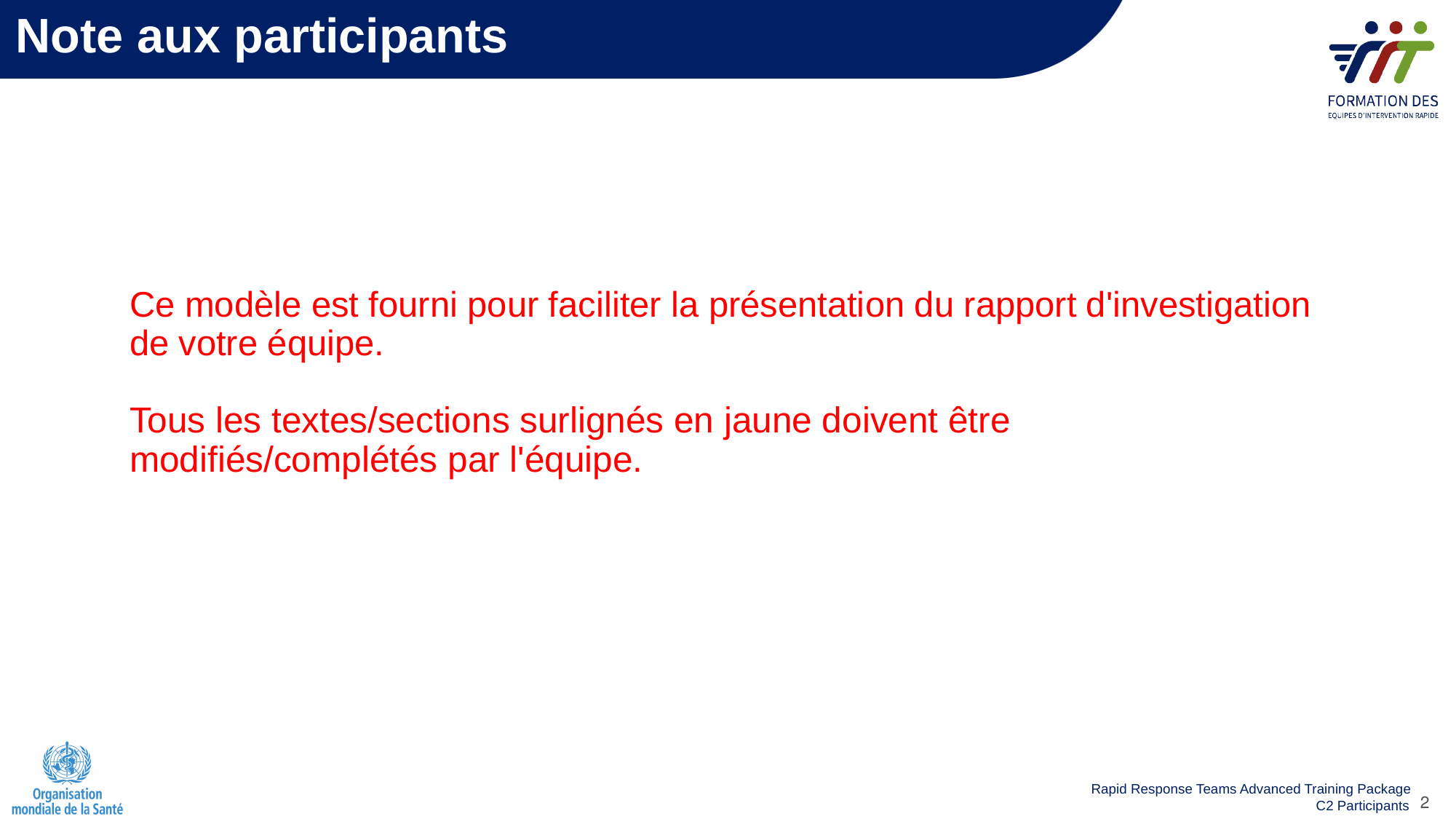

# Note aux participants

Ce modèle est fourni pour faciliter la présentation du rapport d'investigation de votre équipe.

Tous les textes/sections surlignés en jaune doivent être modifiés/complétés par l'équipe.